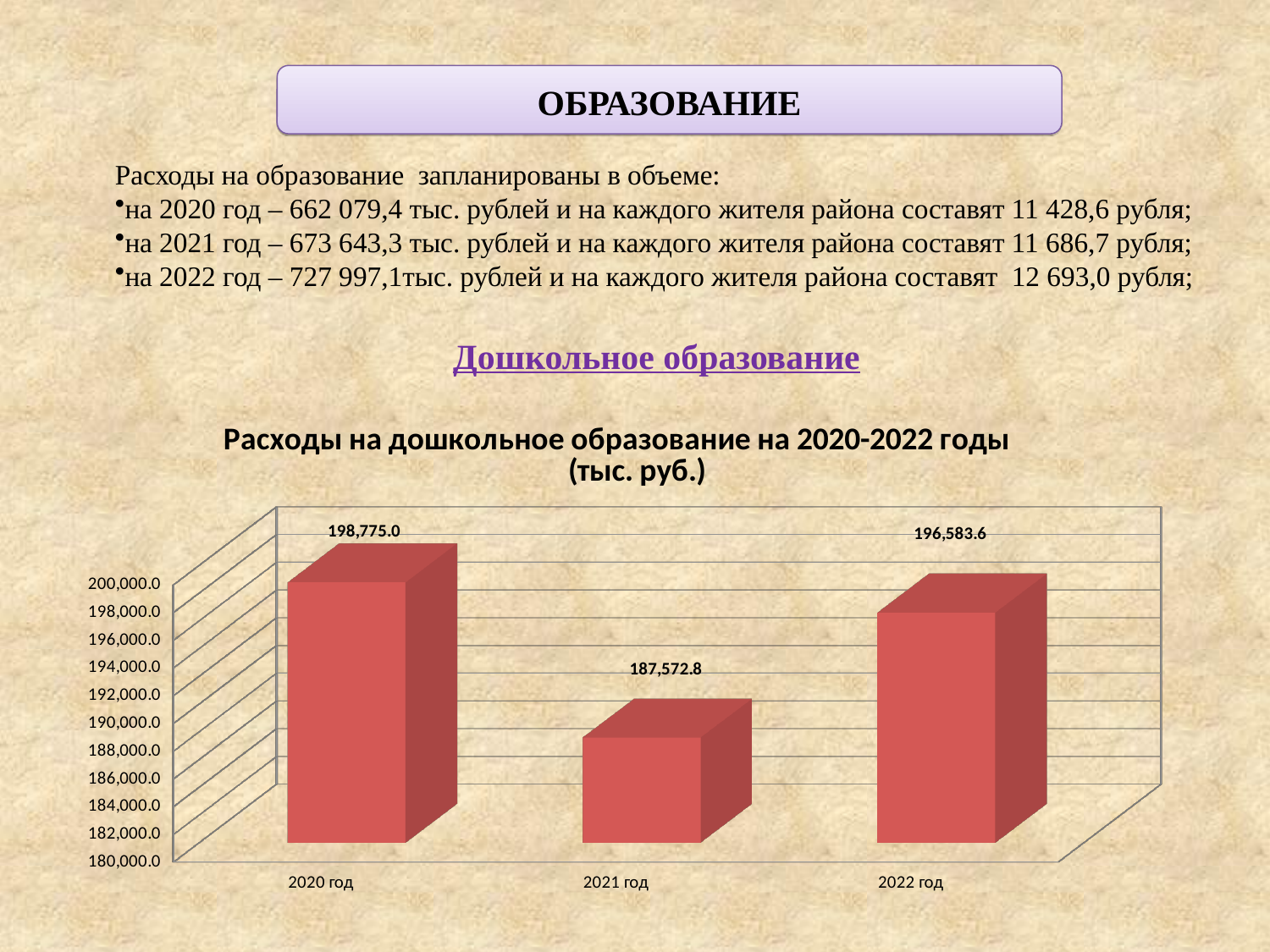

ОБРАЗОВАНИЕ

Расходы на образование  запланированы в объеме:
на 2020 год – 662 079,4 тыс. рублей и на каждого жителя района составят 11 428,6 рубля;
на 2021 год – 673 643,3 тыс. рублей и на каждого жителя района составят 11 686,7 рубля;
на 2022 год – 727 997,1тыс. рублей и на каждого жителя района составят  12 693,0 рубля;

Дошкольное образование

[unsupported chart]